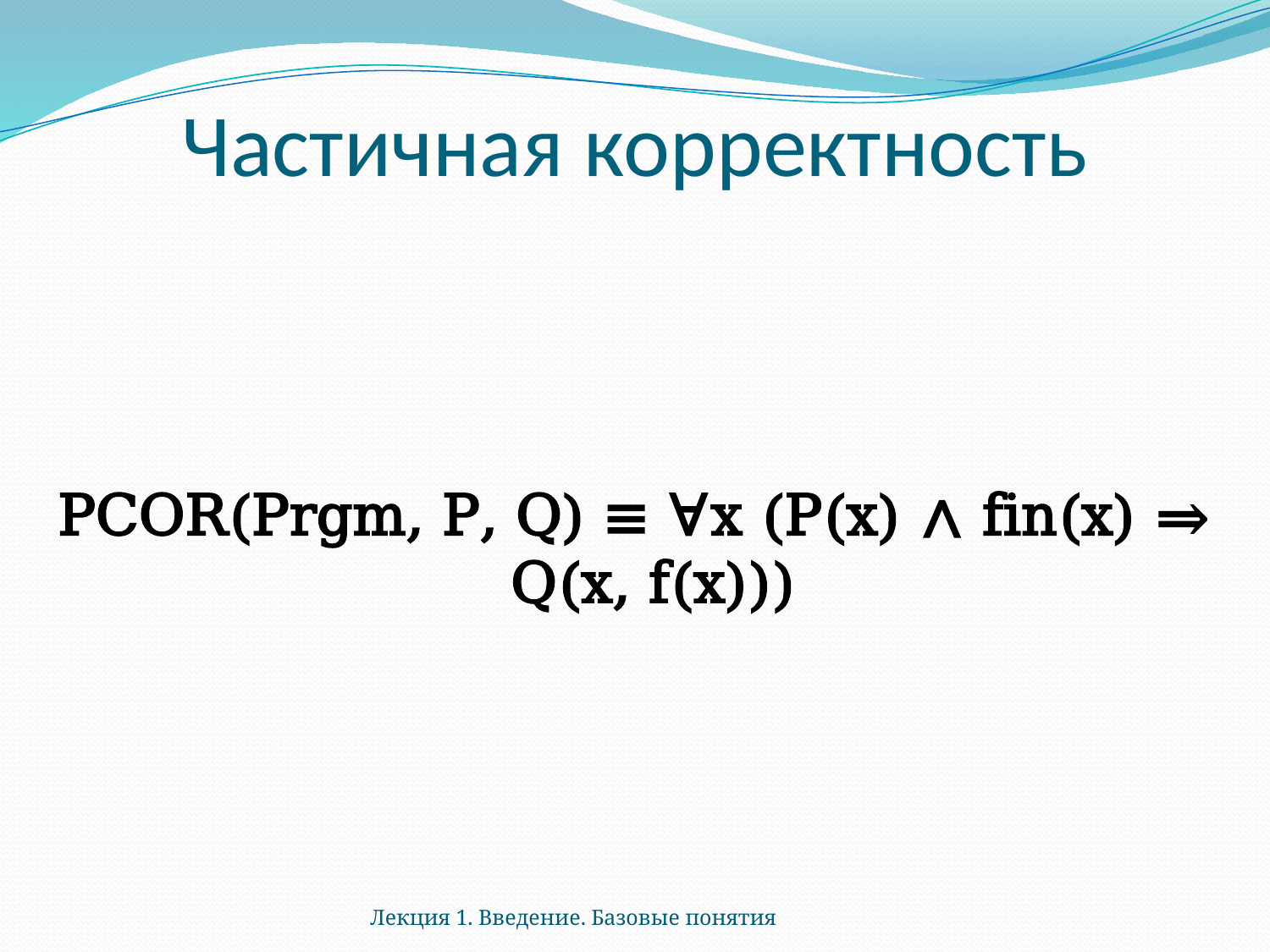

# Частичная корректность
PCOR(Prgm, P, Q) ≡ ∀x (P(x) ∧ fin(x) ⇒ Q(x, f(x)))
Лекция 1. Введение. Базовые понятия